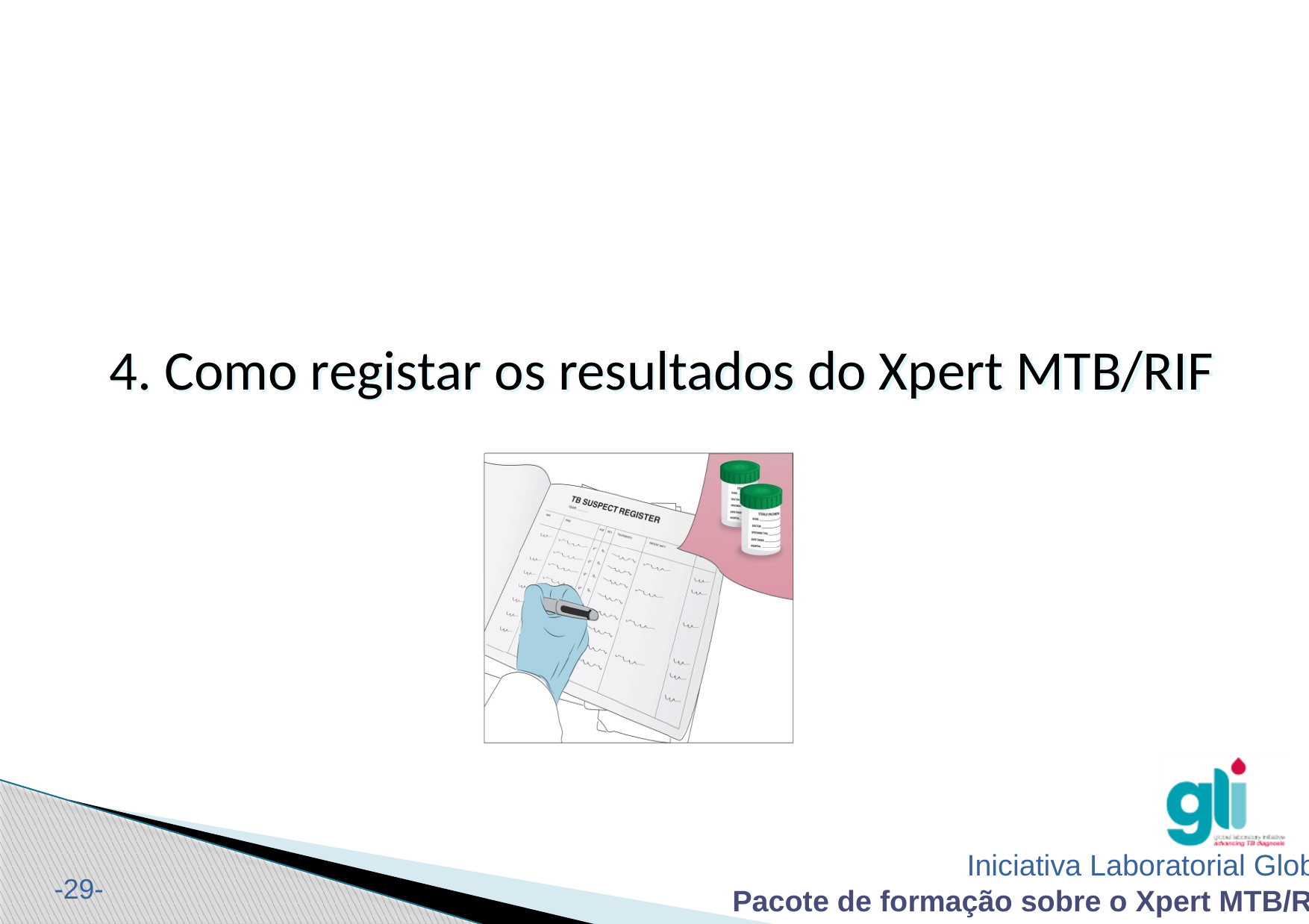

4. Como registar os resultados do Xpert MTB/RIF